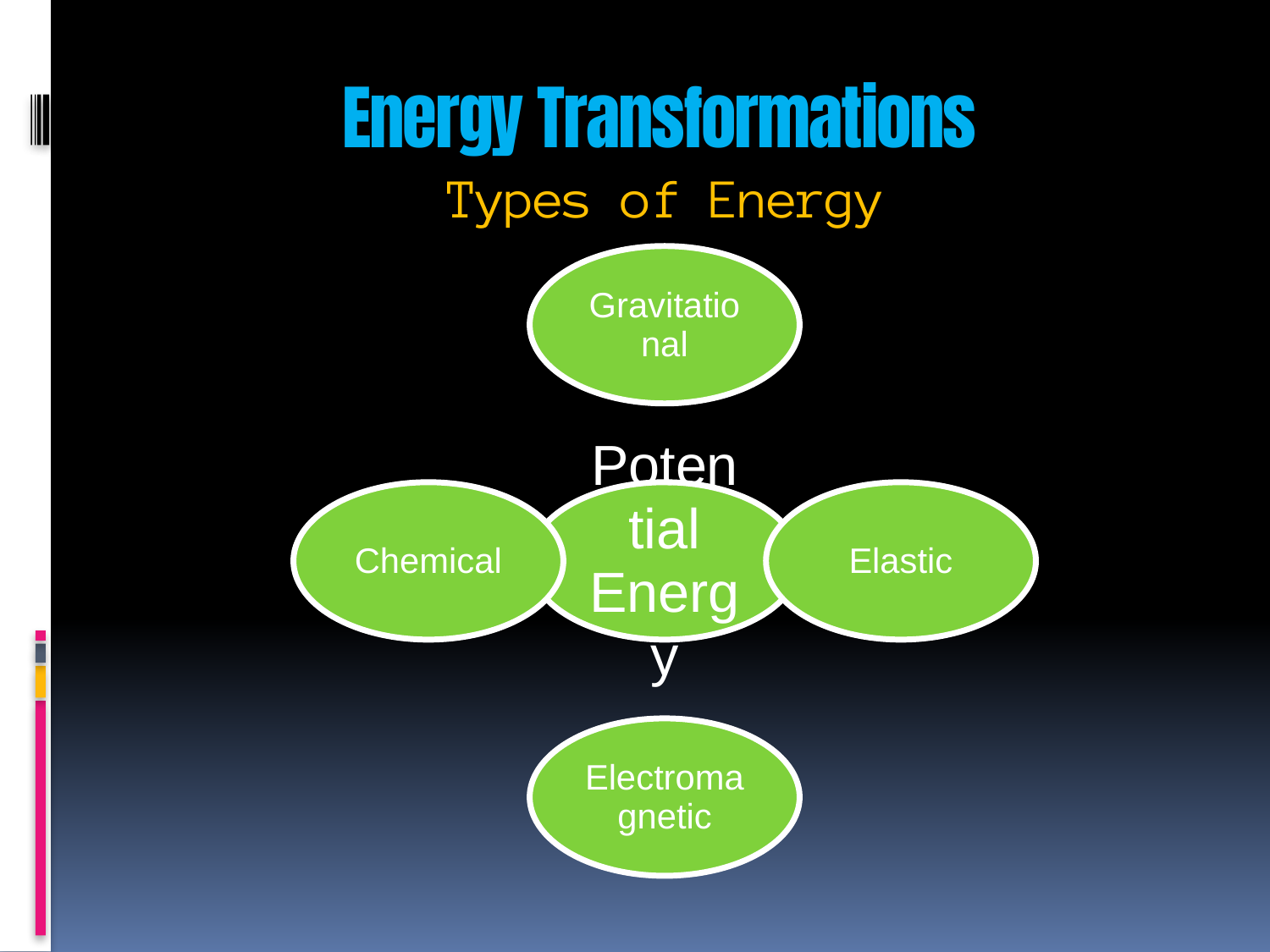

# Energy Transformations Types of Energy
Potential Energy
Gravitational
Elastic
Electromagnetic
Chemical